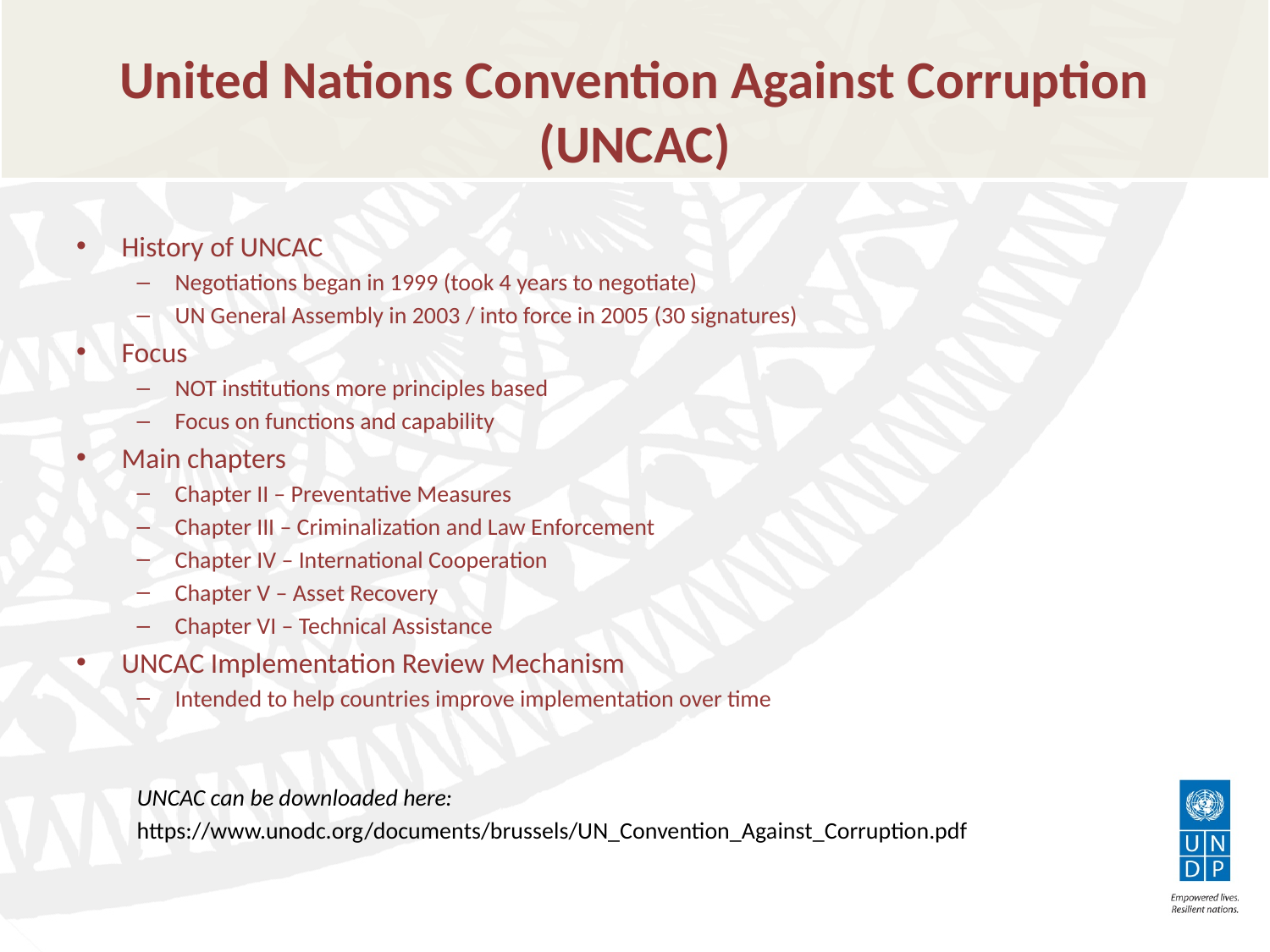

# United Nations Convention Against Corruption (UNCAC)
History of UNCAC
Negotiations began in 1999 (took 4 years to negotiate)
UN General Assembly in 2003 / into force in 2005 (30 signatures)
Focus
NOT institutions more principles based
Focus on functions and capability
Main chapters
Chapter II – Preventative Measures
Chapter III – Criminalization and Law Enforcement
Chapter IV – International Cooperation
Chapter V – Asset Recovery
Chapter VI – Technical Assistance
UNCAC Implementation Review Mechanism
Intended to help countries improve implementation over time

UNCAC can be downloaded here:
https://www.unodc.org/documents/brussels/UN_Convention_Against_Corruption.pdf